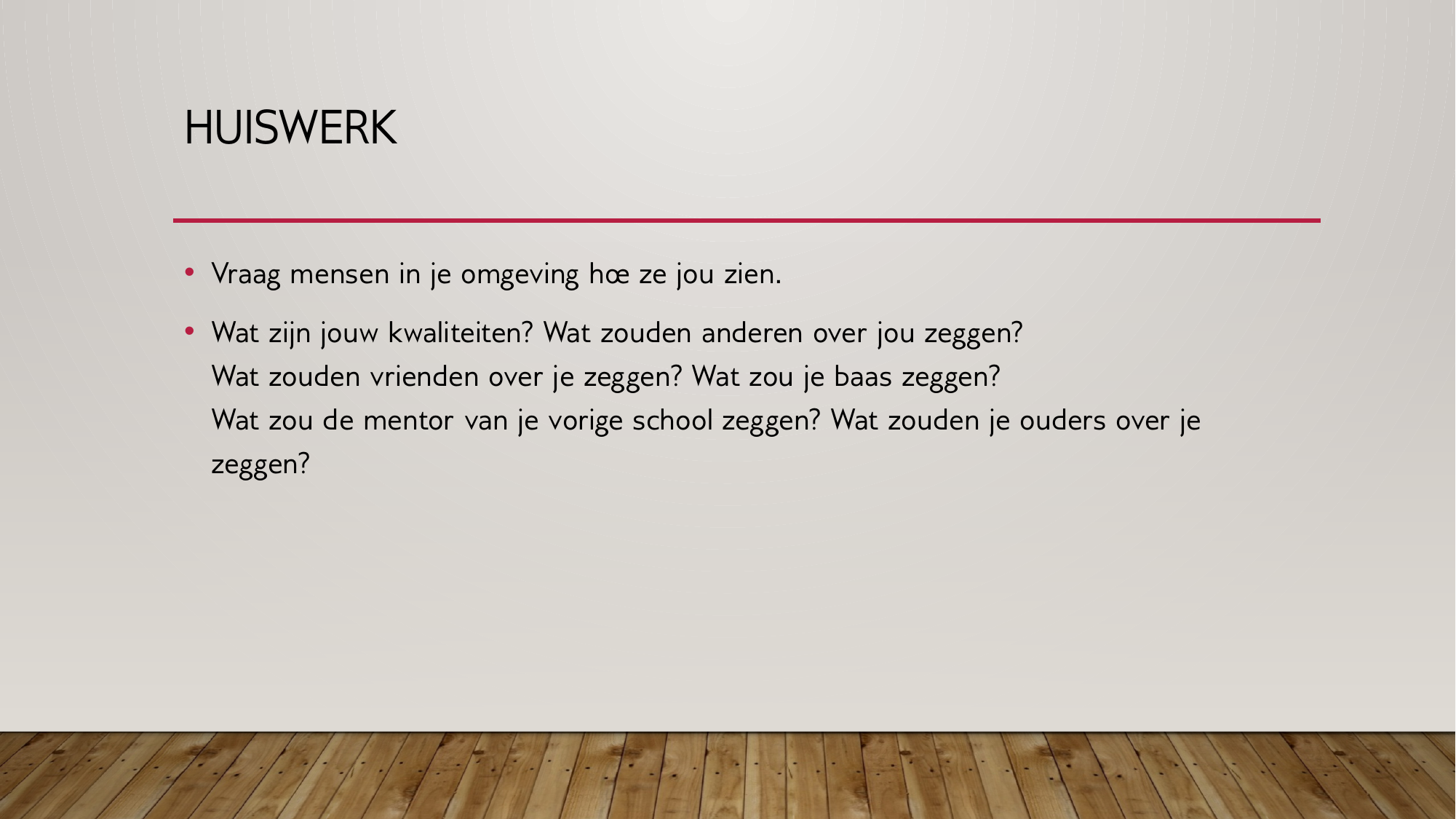

# Huiswerk
Vraag mensen in je omgeving hoe ze jou zien.
Wat zijn jouw kwaliteiten? Wat zouden anderen over jou zeggen?
Wat zouden vrienden over je zeggen? Wat zou je baas zeggen?
Wat zou de mentor van je vorige school zeggen? Wat zouden je ouders over je zeggen?